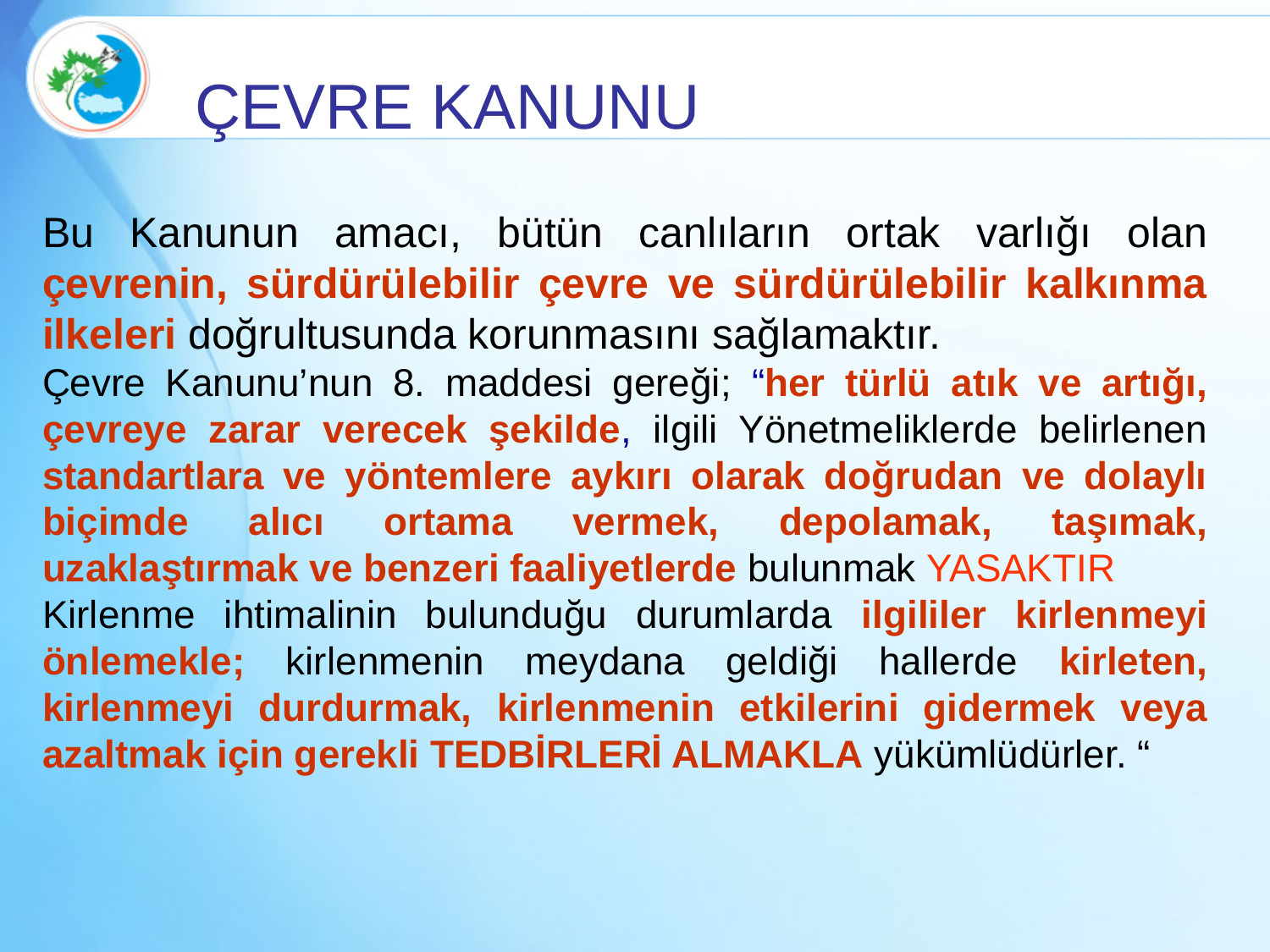

ÇEVRE KANUNU
Bu Kanunun amacı, bütün canlıların ortak varlığı olan çevrenin, sürdürülebilir çevre ve sürdürülebilir kalkınma ilkeleri doğrultusunda korunmasını sağlamaktır.
Çevre Kanunu’nun 8. maddesi gereği; “her türlü atık ve artığı, çevreye zarar verecek şekilde, ilgili Yönetmeliklerde belirlenen standartlara ve yöntemlere aykırı olarak doğrudan ve dolaylı biçimde alıcı ortama vermek, depolamak, taşımak, uzaklaştırmak ve benzeri faaliyetlerde bulunmak YASAKTIR
Kirlenme ihtimalinin bulunduğu durumlarda ilgililer kirlenmeyi önlemekle; kirlenmenin meydana geldiği hallerde kirleten, kirlenmeyi durdurmak, kirlenmenin etkilerini gidermek veya azaltmak için gerekli TEDBİRLERİ ALMAKLA yükümlüdürler. “